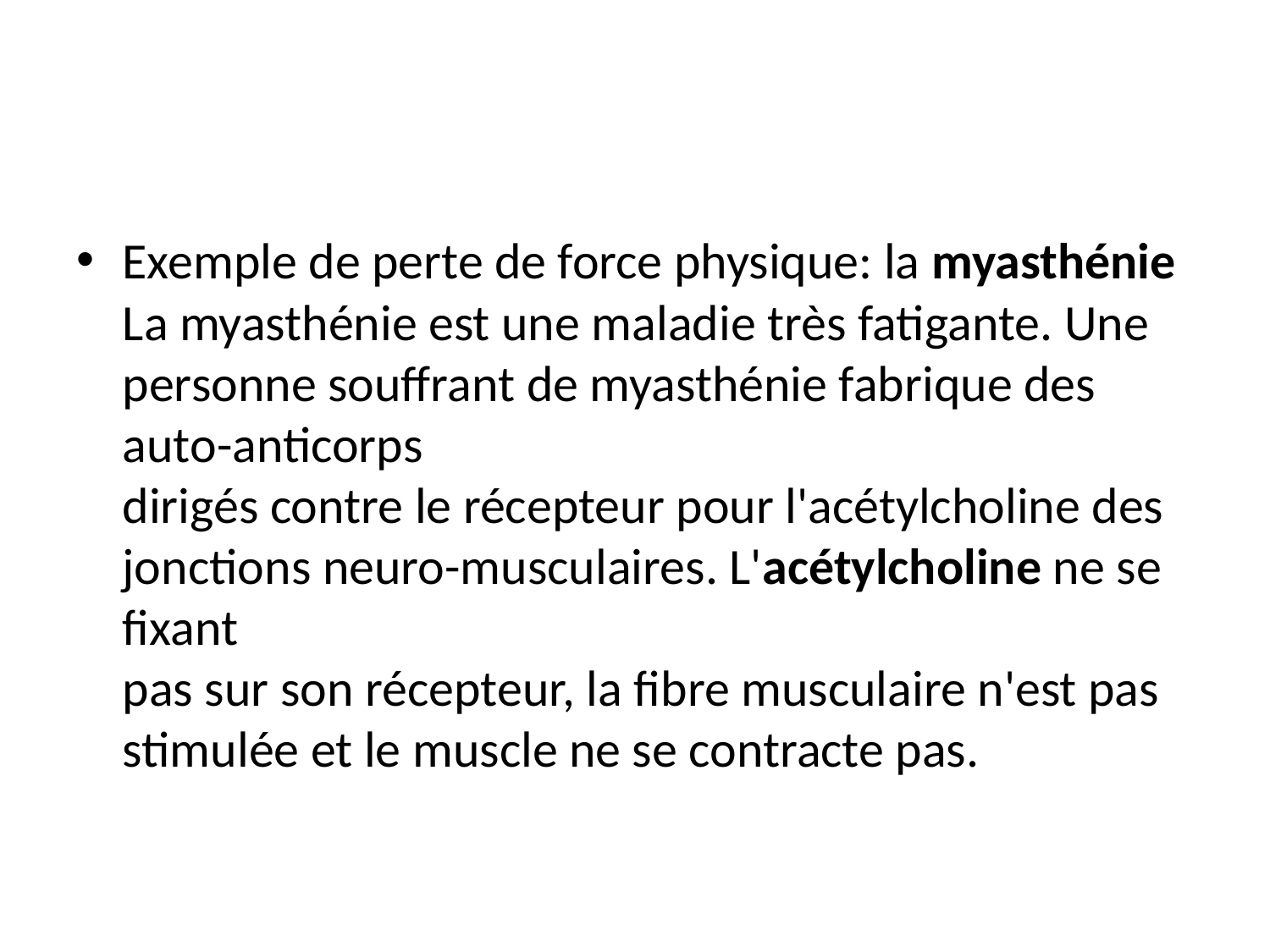

#
Exemple de perte de force physique: la myasthénie
La myasthénie est une maladie très fatigante. Une personne souffrant de myasthénie fabrique des auto-anticorps
dirigés contre le récepteur pour l'acétylcholine des jonctions neuro-musculaires. L'acétylcholine ne se fixant
pas sur son récepteur, la fibre musculaire n'est pas stimulée et le muscle ne se contracte pas.